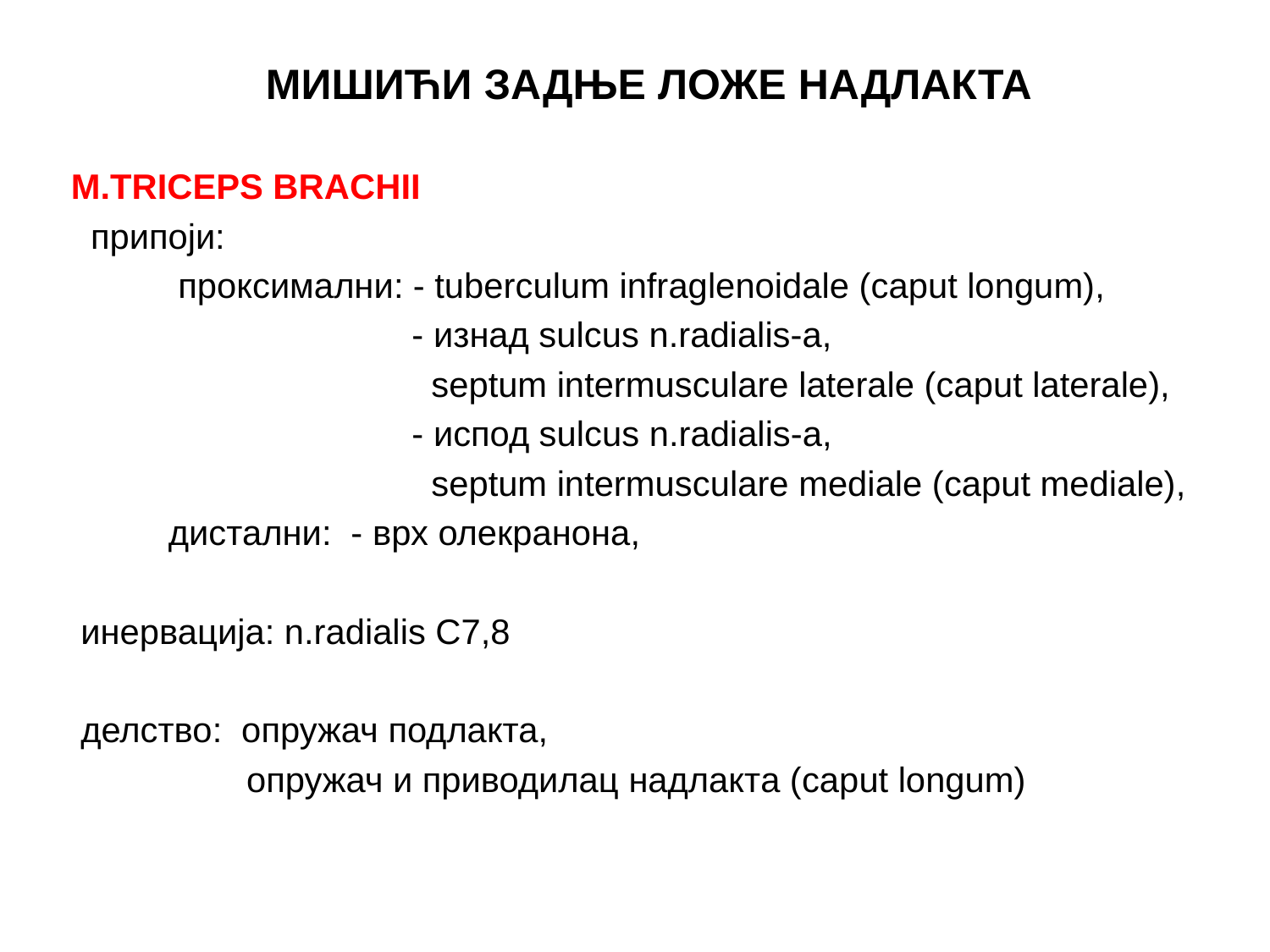

МИШИЋИ ЗАДЊЕ ЛОЖЕ НАДЛАКТА

      M.TRICEPS BRACHII
        припоји:
                 проксимални: - tuberculum infraglenoidale (caput longum),
                                         - изнад sulcus n.radialis-a,
                                           septum intermusculare laterale (caput laterale),
                                         - испод sulcus n.radialis-a,
                                           septum intermusculare mediale (caput mediale),
                дистални:  - врх олекранона,

       инервација: n.radialis C7,8

       делство:  опружач подлакта,
                        опружач и приводилац надлактa (caput longum)